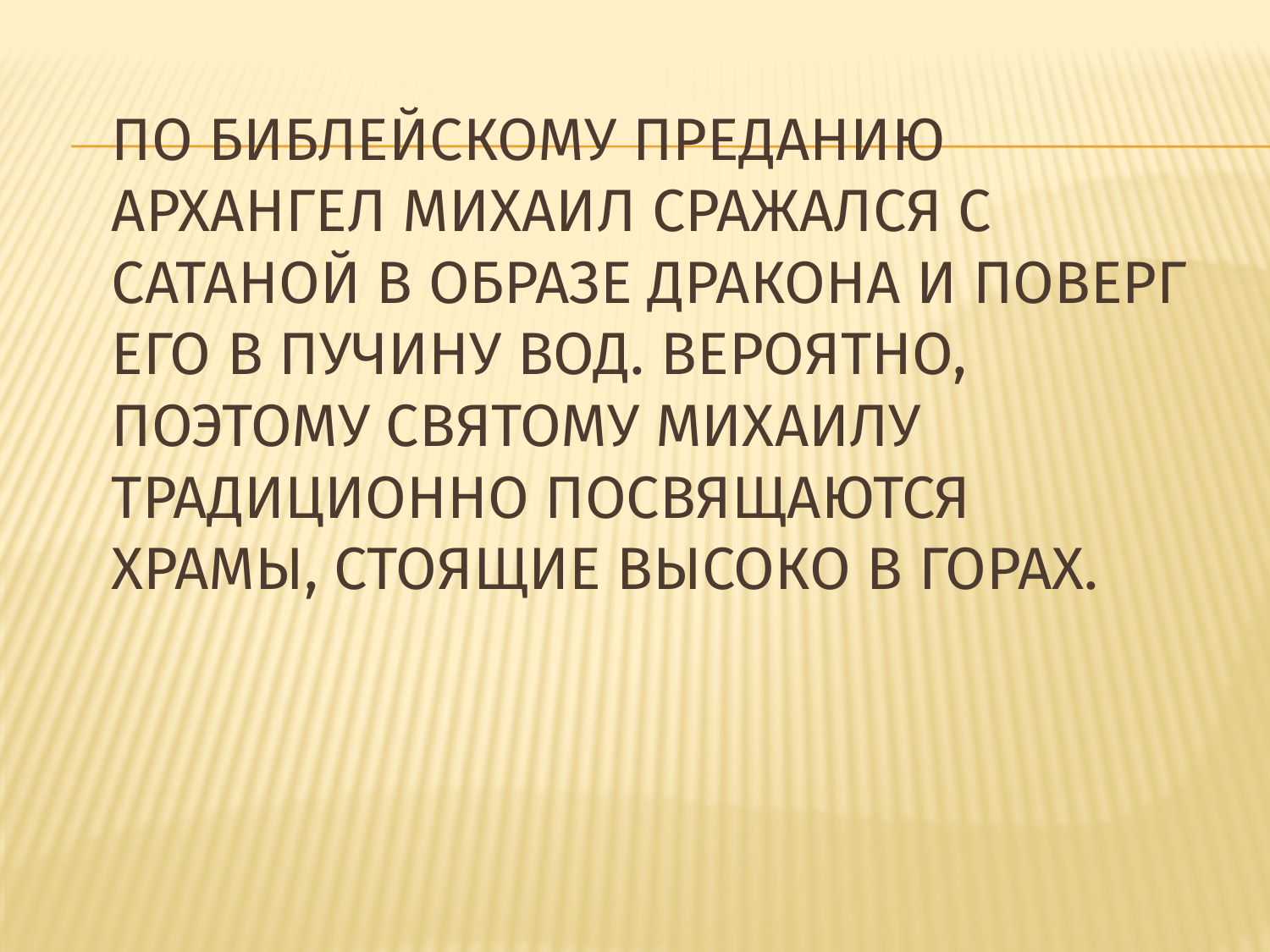

# По библейскому преданию Архангел Михаил сражался с Сатаной в образе дракона и поверг его в пучину вод. Вероятно, поэтому Святому Михаилу традиционно посвящаются храмы, стоящие высоко в горах.